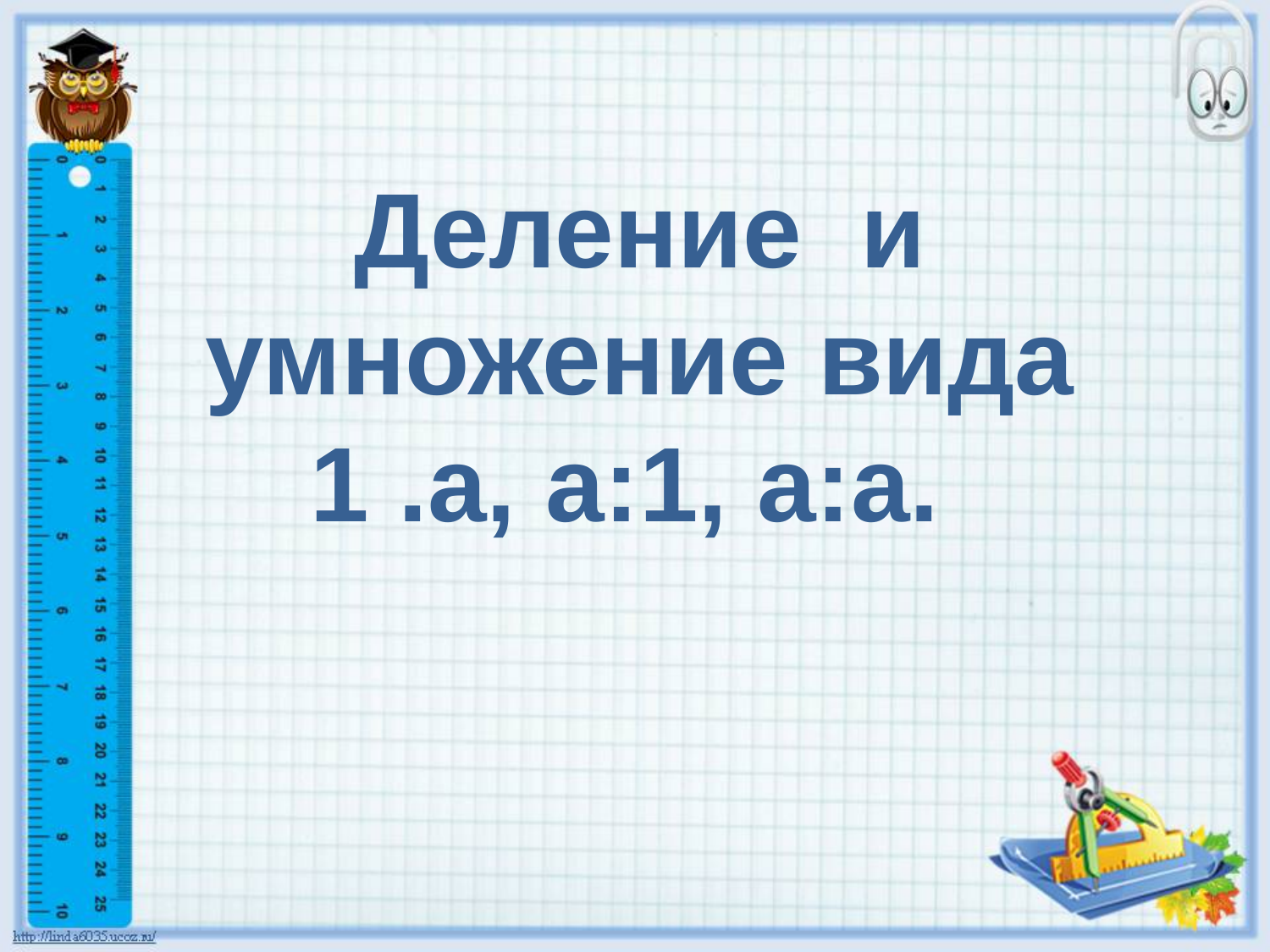

Деление  и умножение вида
1 .а, а:1, а:а.